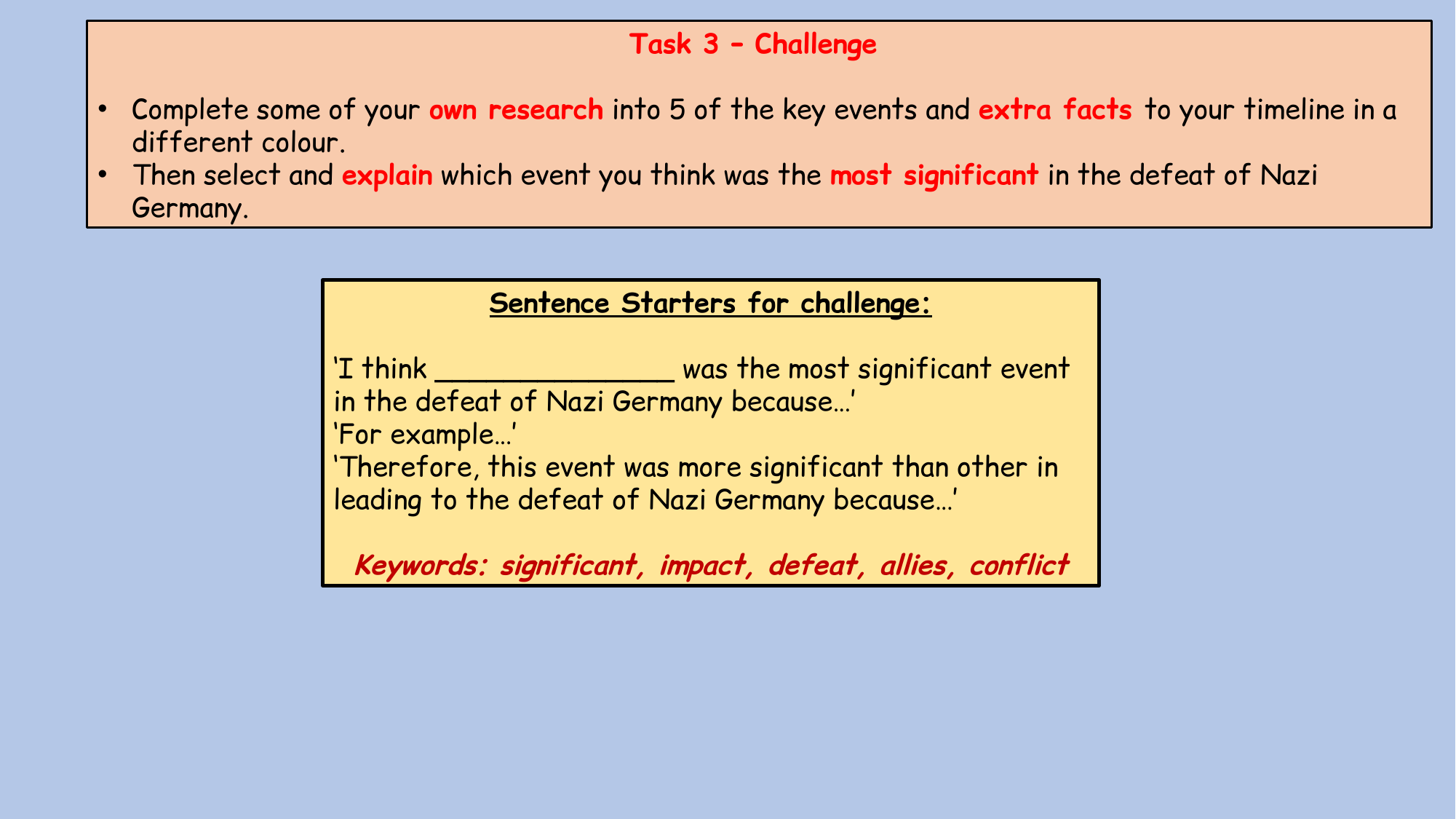

Task 3 – Challenge

Complete some of your own research into 5 of the key events and extra facts to your timeline in a different colour.
Then select and explain which event you think was the most significant in the defeat of Nazi Germany.
Sentence Starters for challenge:

‘I think ______________ was the most significant event in the defeat of Nazi Germany because…’
‘For example…’
‘Therefore, this event was more significant than other in leading to the defeat of Nazi Germany because…’

Keywords: significant, impact, defeat, allies, conflict